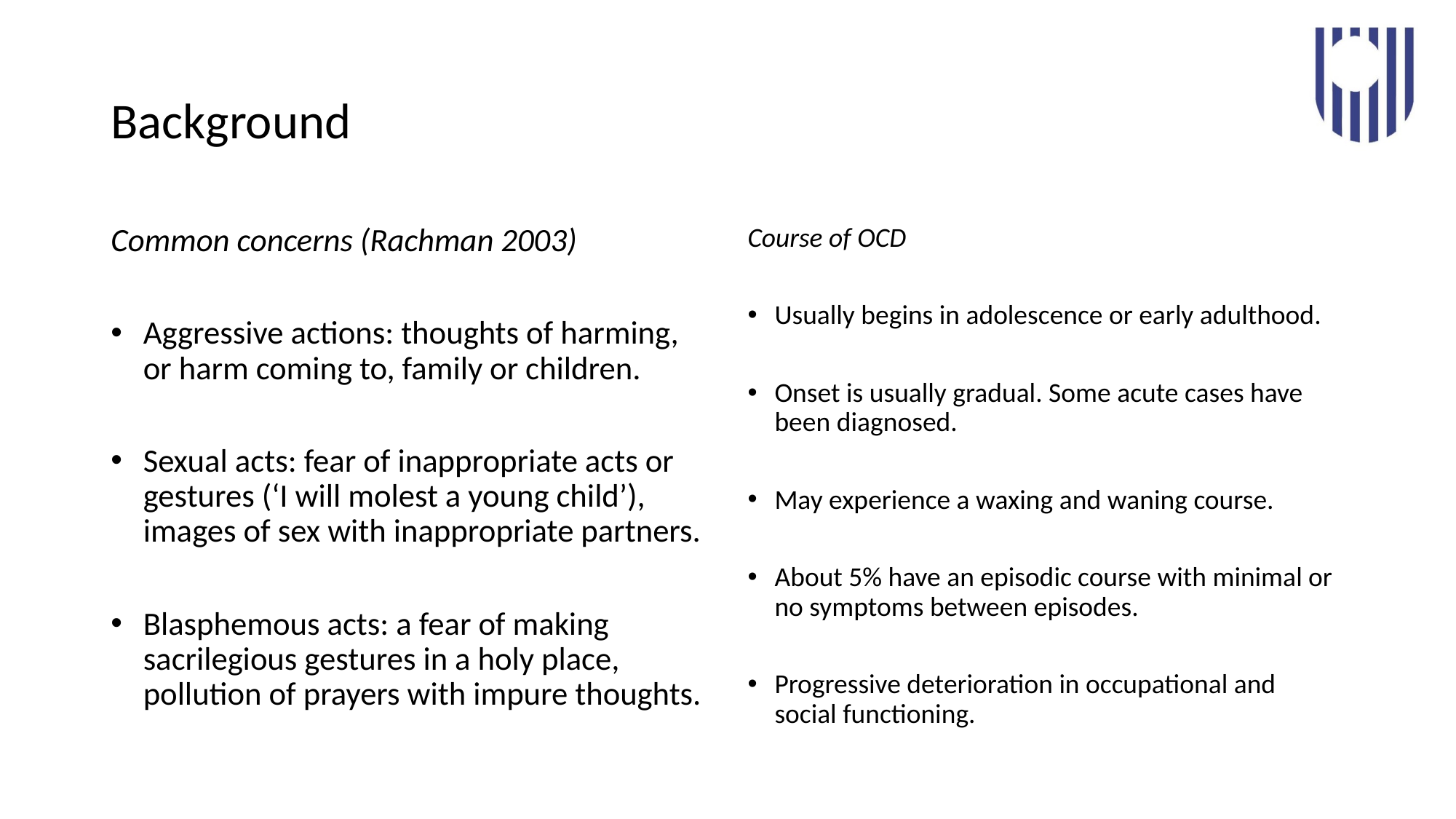

# Background
Common concerns (Rachman 2003)

Aggressive actions: thoughts of harming, or harm coming to, family or children.

Sexual acts: fear of inappropriate acts or gestures (‘I will molest a young child’), images of sex with inappropriate partners.

Blasphemous acts: a fear of making sacrilegious gestures in a holy place, pollution of prayers with impure thoughts.

Course of OCD

Usually begins in adolescence or early adulthood.

Onset is usually gradual. Some acute cases have been diagnosed.

May experience a waxing and waning course.

About 5% have an episodic course with minimal or no symptoms between episodes.

Progressive deterioration in occupational and social functioning.